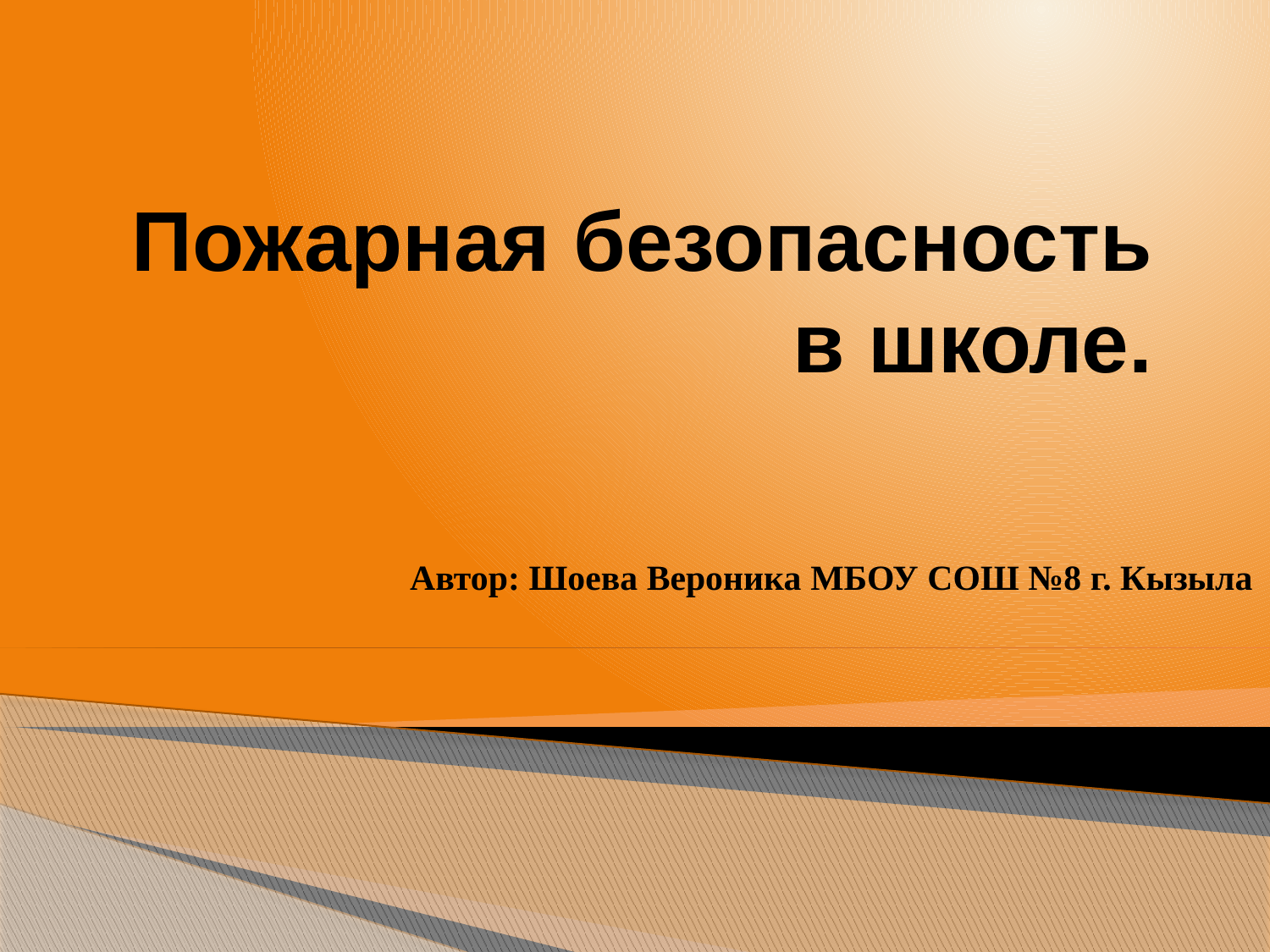

# Пожарная безопасность в школе.
  Автор: Шоева Вероника МБОУ СОШ №8 г. Кызыла